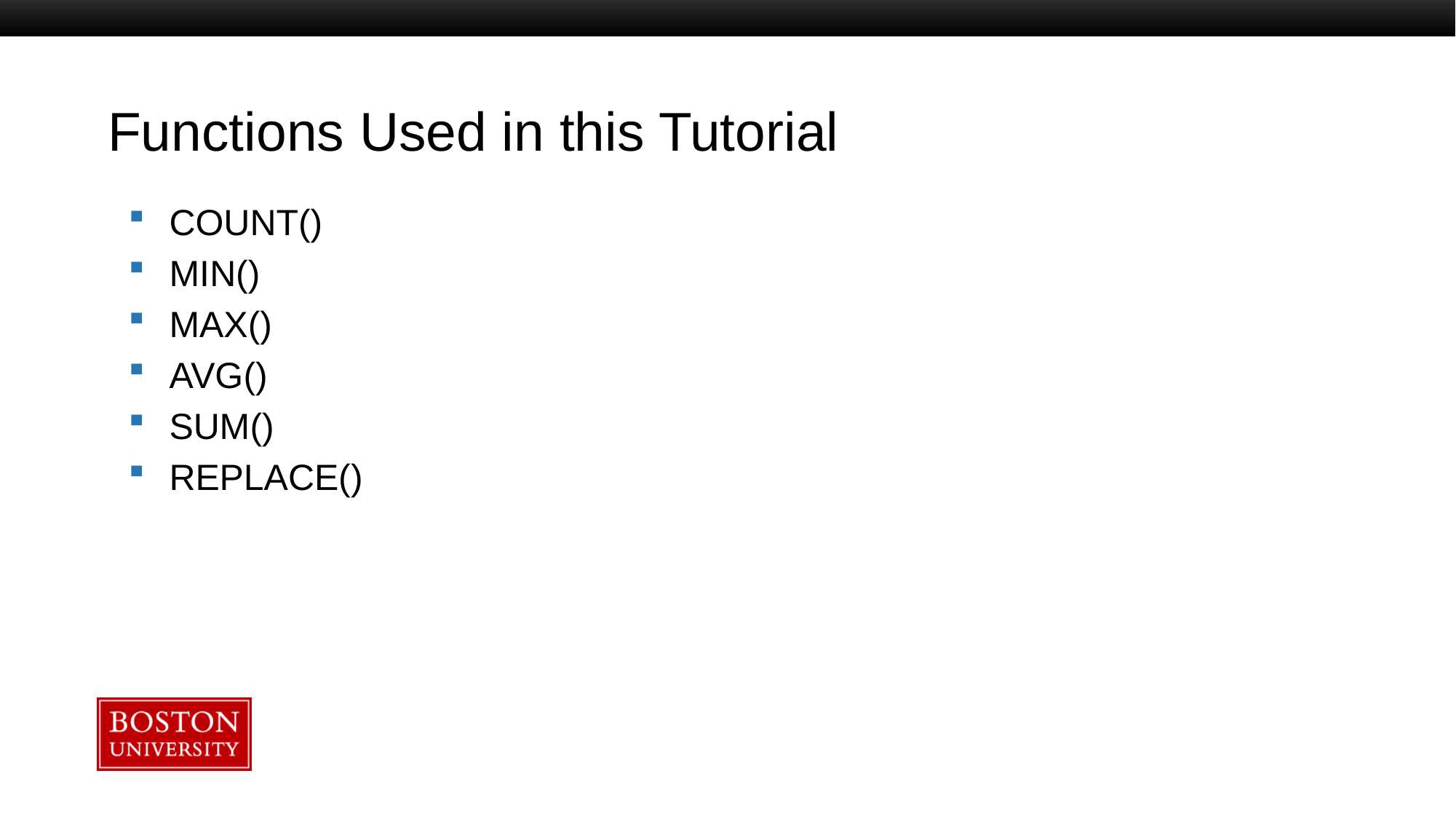

# Functions Used in this Tutorial
COUNT()
MIN()
MAX()
AVG()
SUM()
REPLACE()